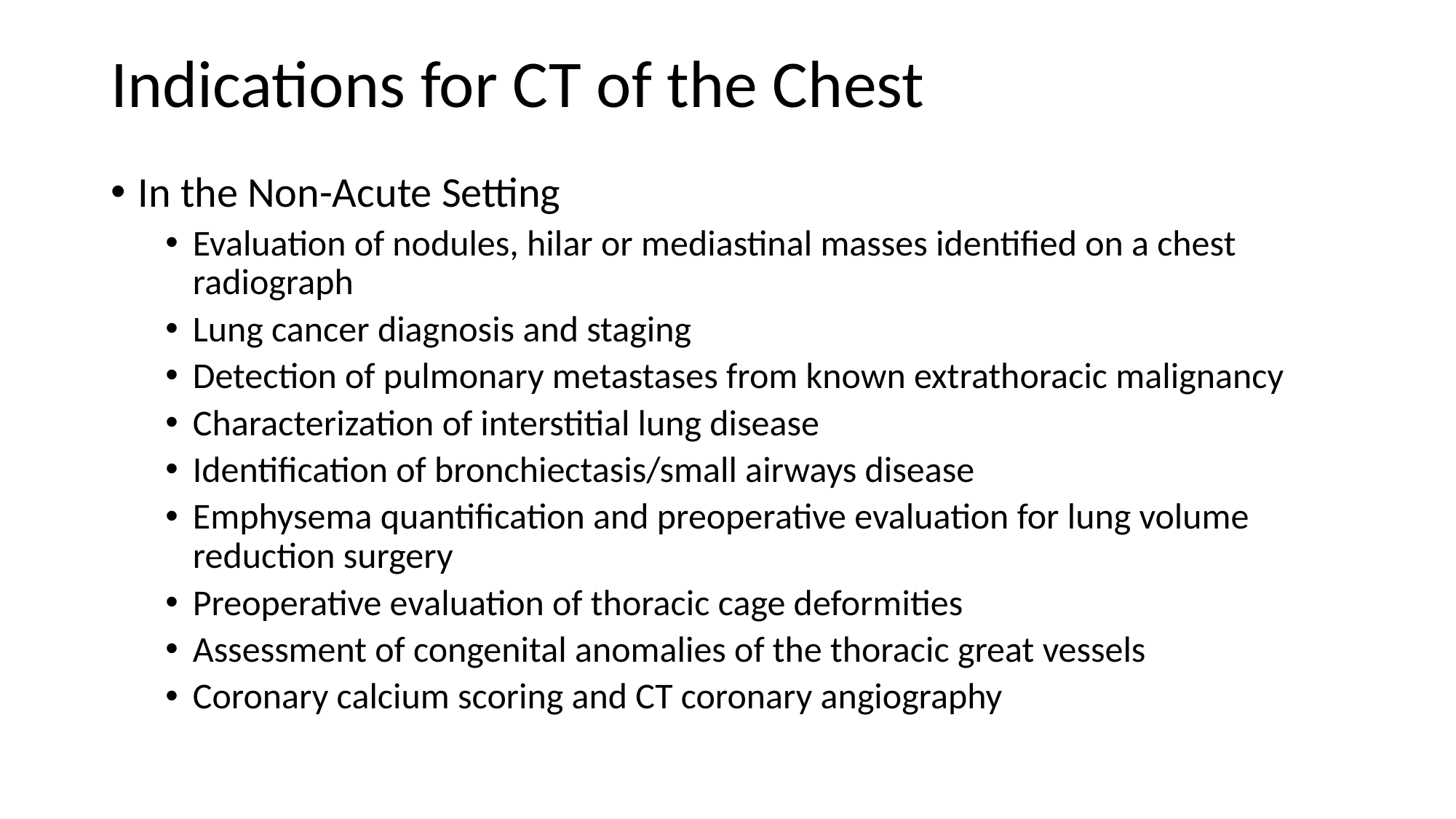

# Indications for CT of the Chest
In the Non-Acute Setting
Evaluation of nodules, hilar or mediastinal masses identified on a chest radiograph
Lung cancer diagnosis and staging
Detection of pulmonary metastases from known extrathoracic malignancy
Characterization of interstitial lung disease
Identification of bronchiectasis/small airways disease
Emphysema quantification and preoperative evaluation for lung volume reduction surgery
Preoperative evaluation of thoracic cage deformities
Assessment of congenital anomalies of the thoracic great vessels
Coronary calcium scoring and CT coronary angiography